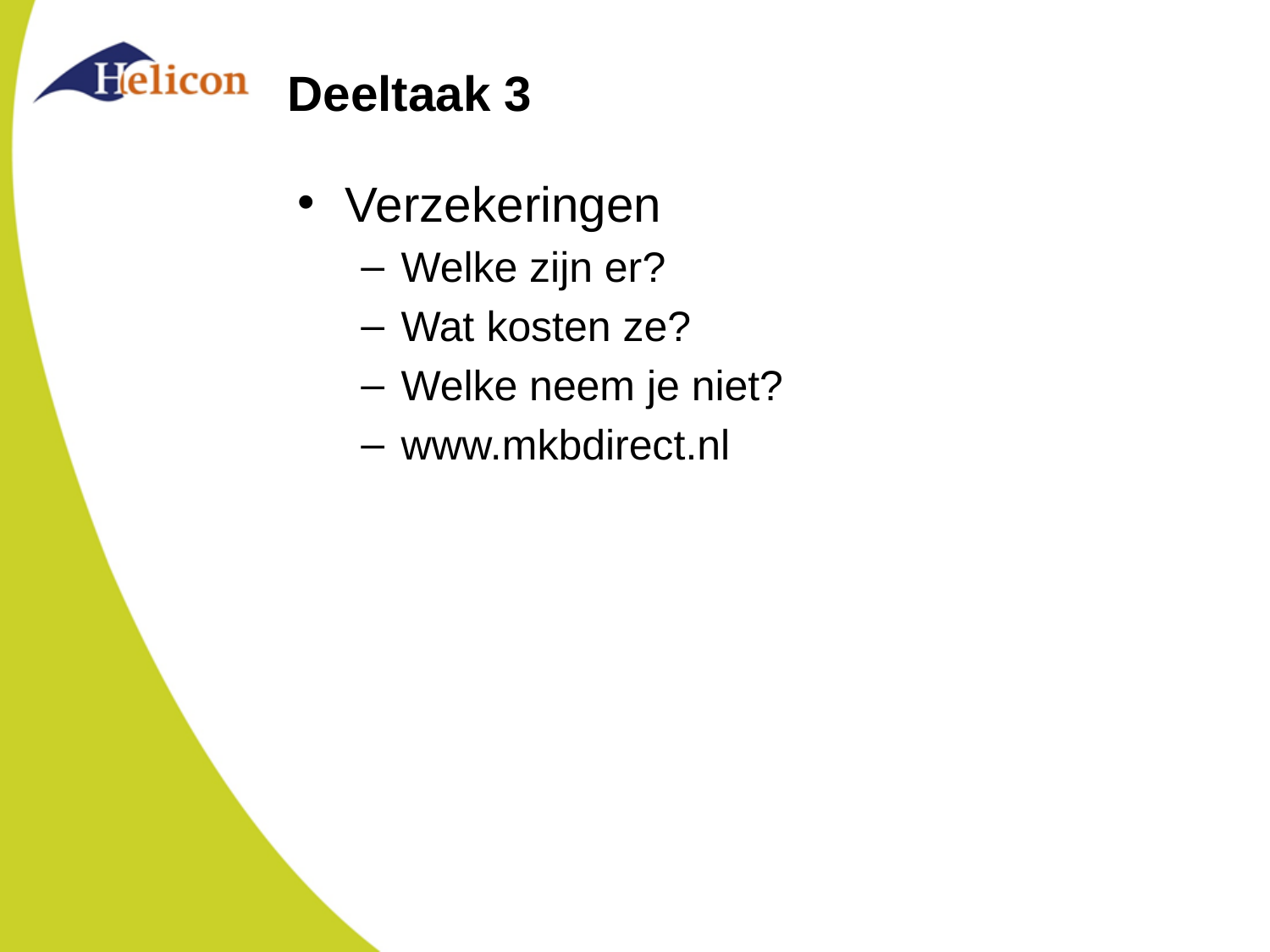

# Deeltaak 3
Verzekeringen
Welke zijn er?
Wat kosten ze?
Welke neem je niet?
www.mkbdirect.nl